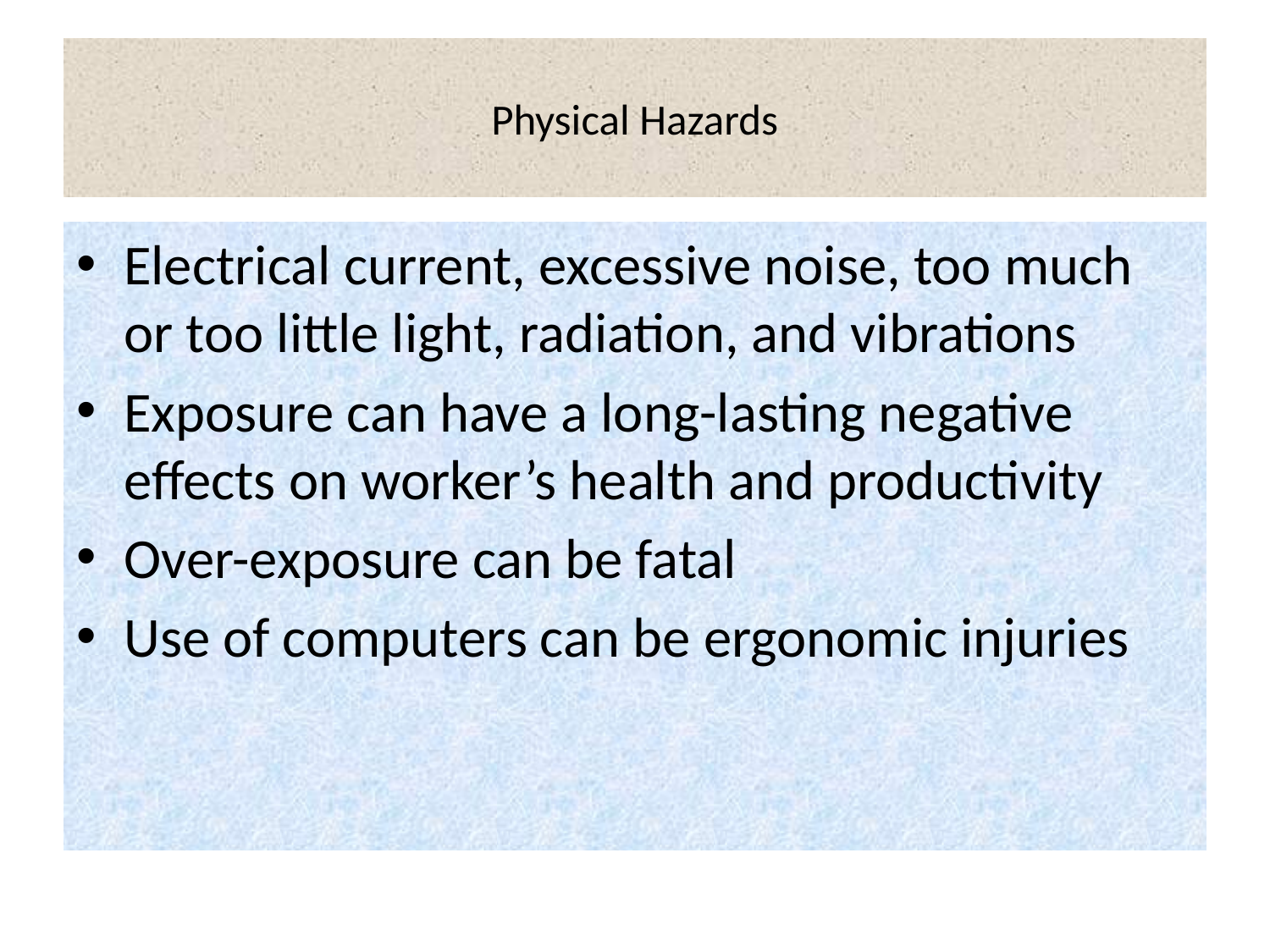

# Physical Hazards
Electrical current, excessive noise, too much or too little light, radiation, and vibrations
Exposure can have a long-lasting negative effects on worker’s health and productivity
Over-exposure can be fatal
Use of computers can be ergonomic injuries